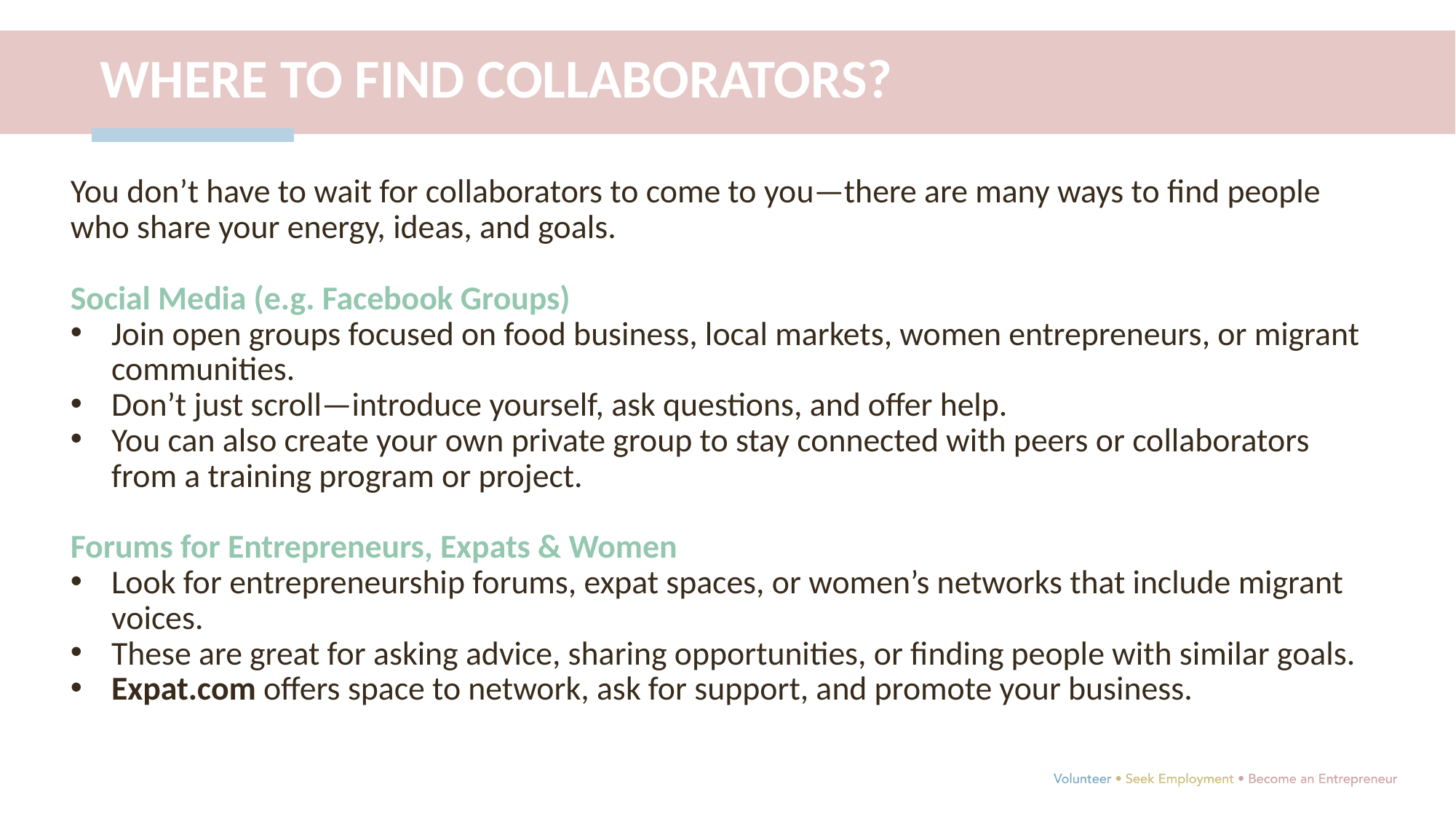

WHERE TO FIND COLLABORATORS?
You don’t have to wait for collaborators to come to you—there are many ways to find people who share your energy, ideas, and goals.

Social Media (e.g. Facebook Groups)
Join open groups focused on food business, local markets, women entrepreneurs, or migrant communities.
Don’t just scroll—introduce yourself, ask questions, and offer help.
You can also create your own private group to stay connected with peers or collaborators from a training program or project.

Forums for Entrepreneurs, Expats & Women
Look for entrepreneurship forums, expat spaces, or women’s networks that include migrant voices.
These are great for asking advice, sharing opportunities, or finding people with similar goals.
Expat.com offers space to network, ask for support, and promote your business.